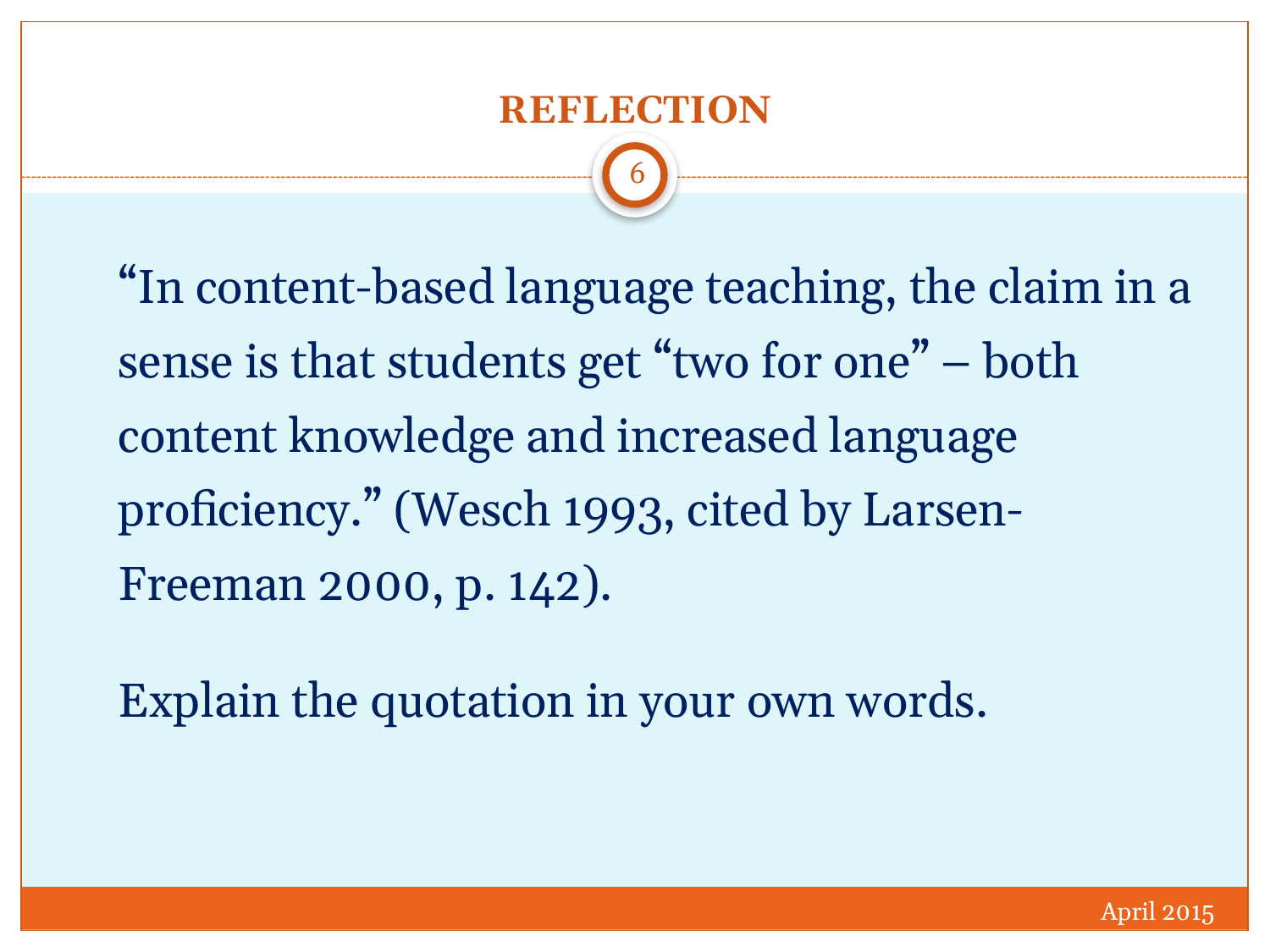

# REFLECTION
6
	“In content-based language teaching, the claim in a sense is that students get “two for one” – both content knowledge and increased language proficiency.” (Wesch 1993, cited by Larsen-Freeman 2000, p. 142).
	Explain the quotation in your own words.

April 2015